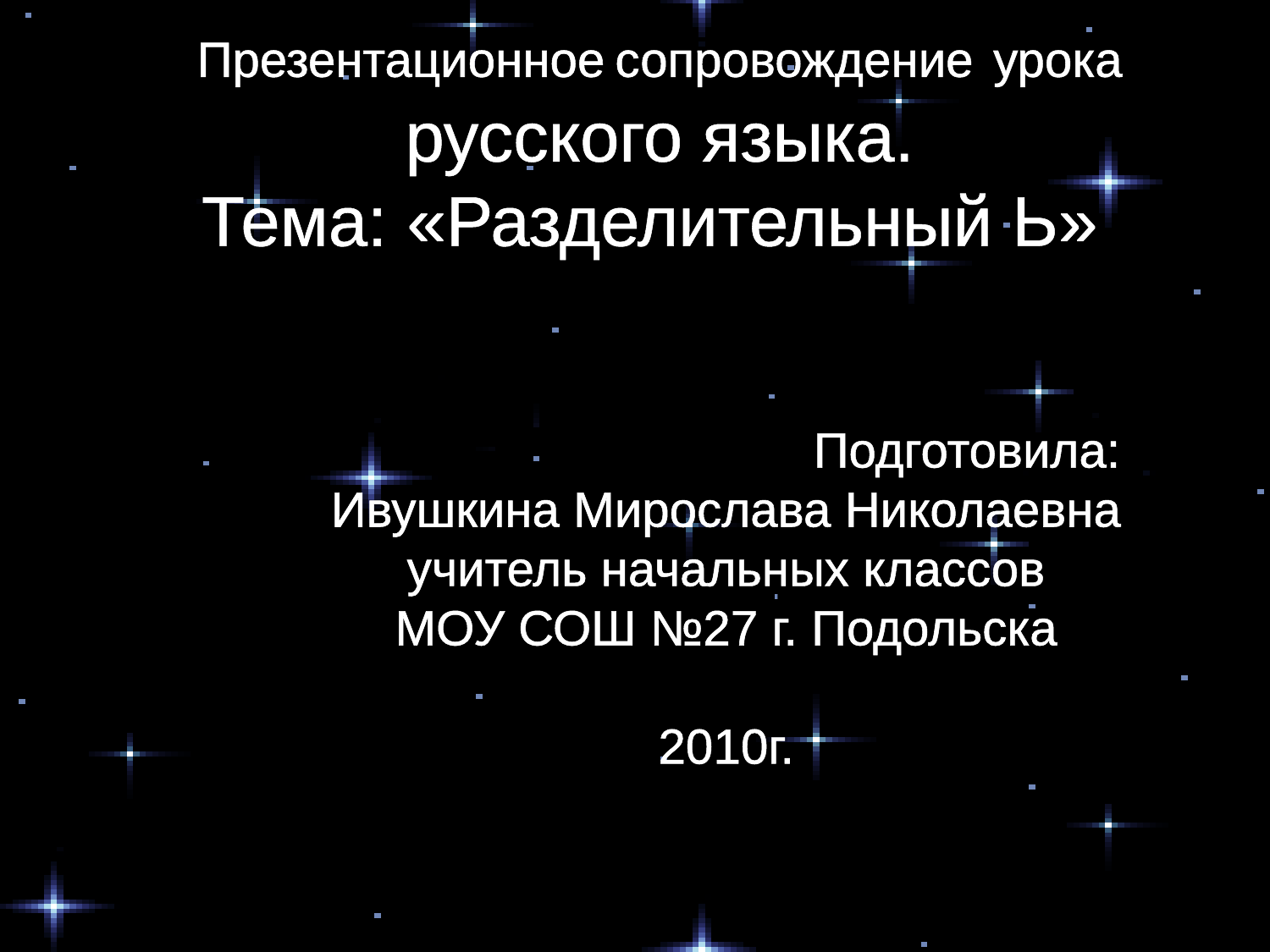

Презентационное сопровождение урока
русского языка.
Тема: «Разделительный Ь»

# пппп
                                    Подготовила:
Ивушкина Мирослава Николаевна
учитель начальных классов
МОУ СОШ №27 г. Подольска

2010г.
пПодготовила